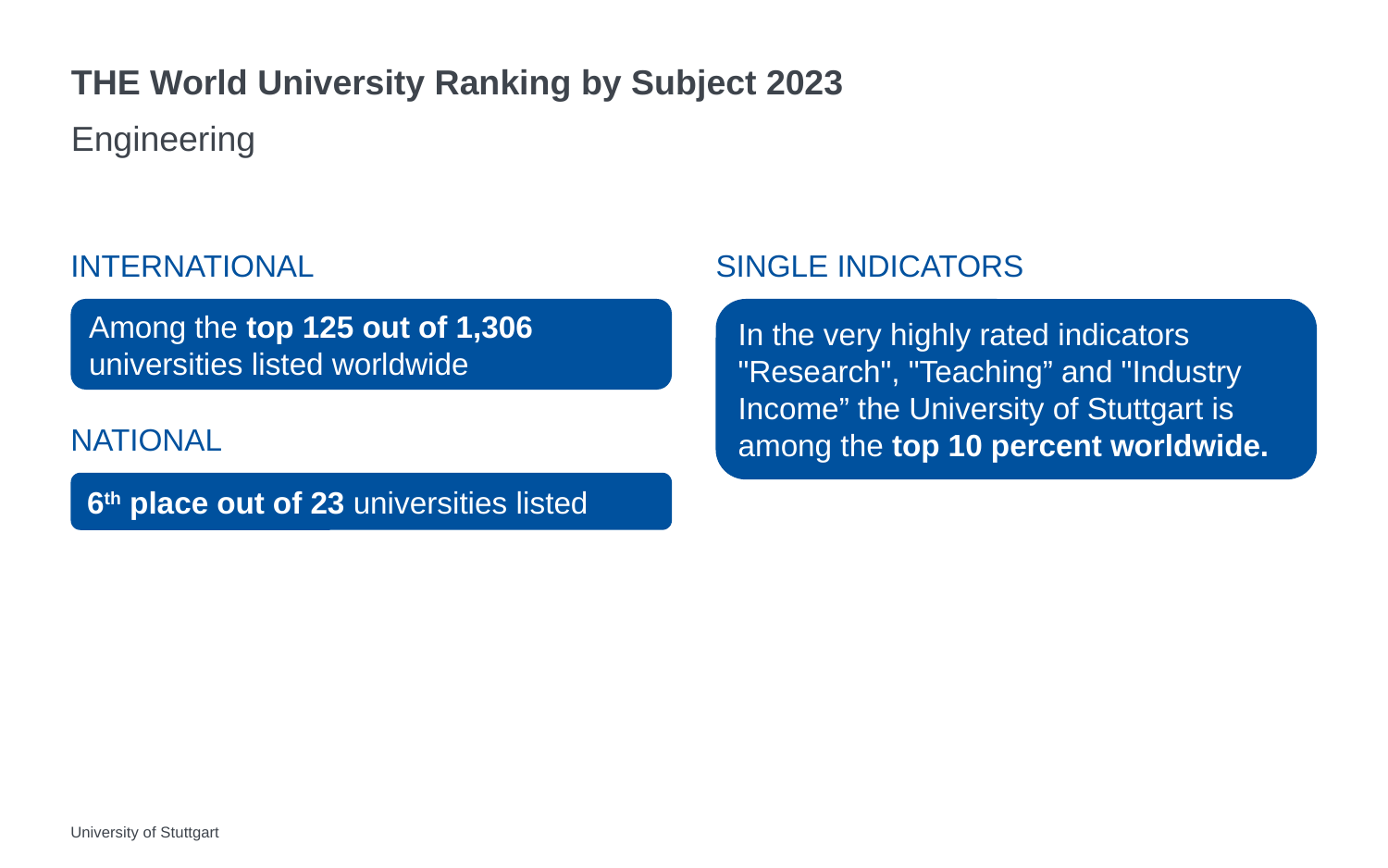

# THE World University Ranking by Subject 2023
Engineering
SINGLE INDICATORS
International
Among the top 125 out of 1,306 universities listed worldwide
In the very highly rated indicators "Research", "Teaching” and "Industry Income” the University of Stuttgart is among the top 10 percent worldwide.
national
6th place out of 23 universities listed
University of Stuttgart